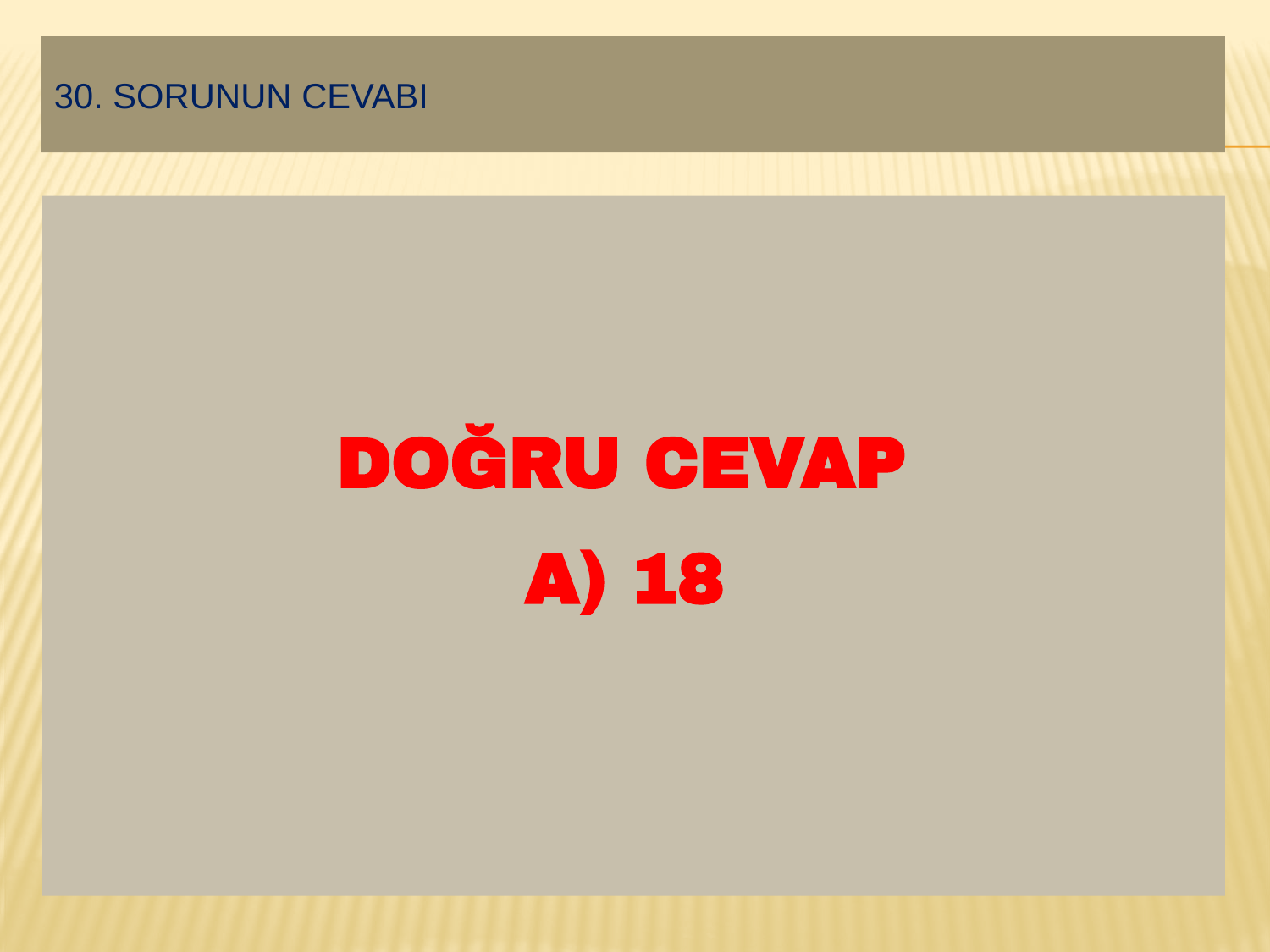

# 30. SORUNUN CEVABI

            DOĞRU CEVAP
                    A) 18